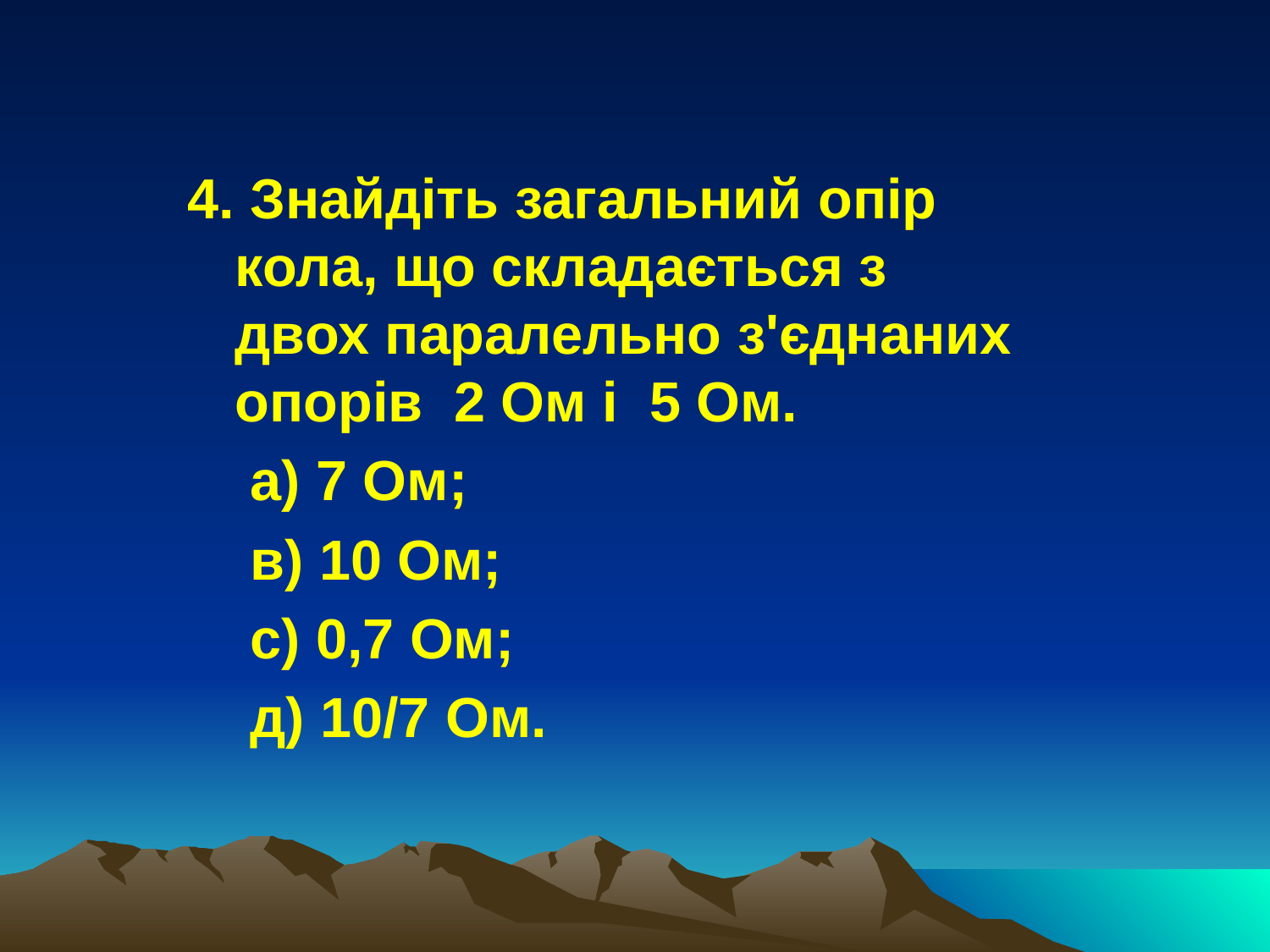

#
4. Знайдіть загальний опір кола, що складається з двох паралельно з'єднаних опорів  2 Ом і  5 Ом.
    а) 7 Ом;
    в) 10 Ом;
    с) 0,7 Ом;
    д) 10/7 Ом.